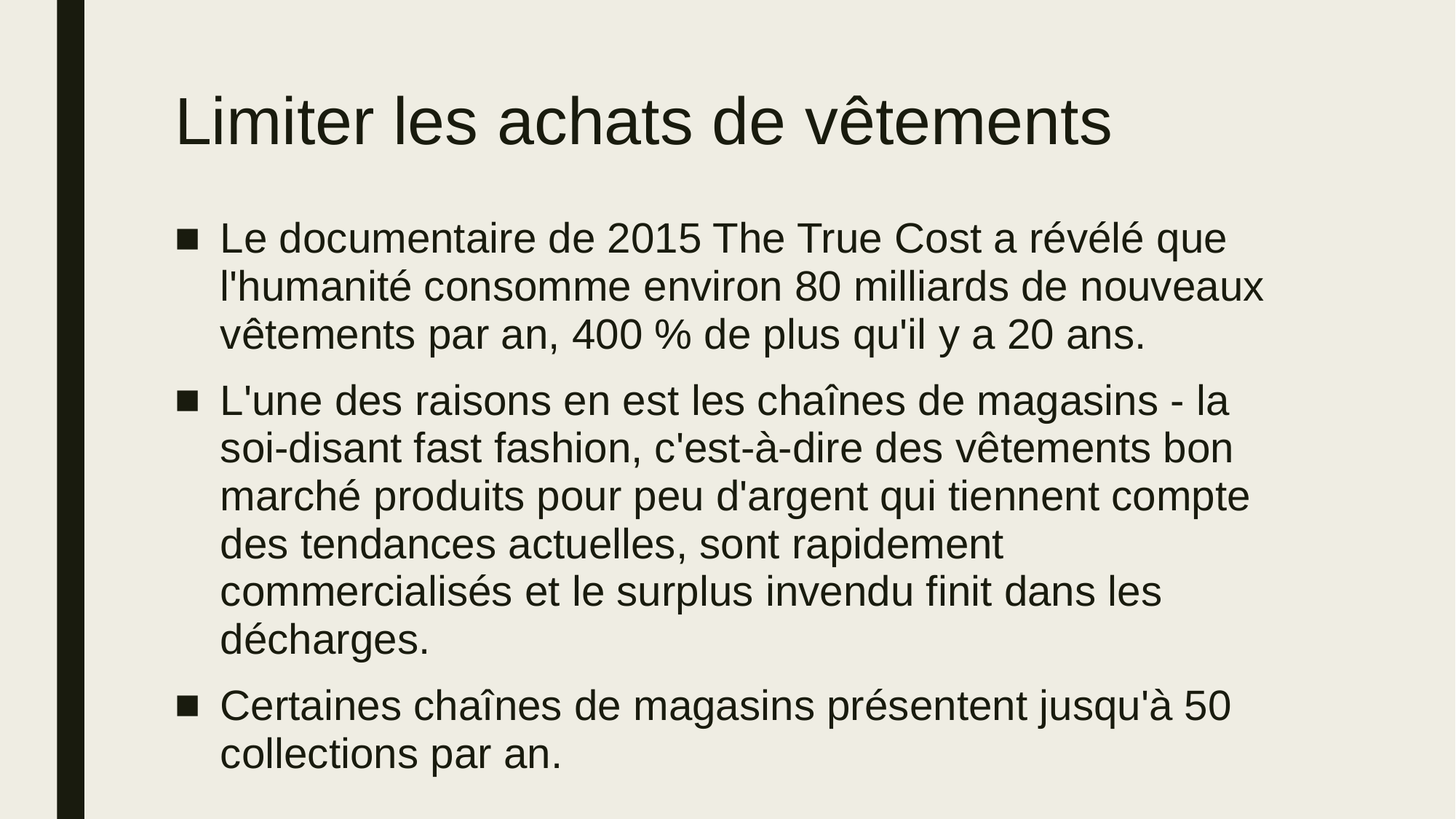

# Limiter les achats de vêtements
Le documentaire de 2015 The True Cost a révélé que l'humanité consomme environ 80 milliards de nouveaux vêtements par an, 400 % de plus qu'il y a 20 ans.
L'une des raisons en est les chaînes de magasins - la soi-disant fast fashion, c'est-à-dire des vêtements bon marché produits pour peu d'argent qui tiennent compte des tendances actuelles, sont rapidement commercialisés et le surplus invendu finit dans les décharges.
Certaines chaînes de magasins présentent jusqu'à 50 collections par an.